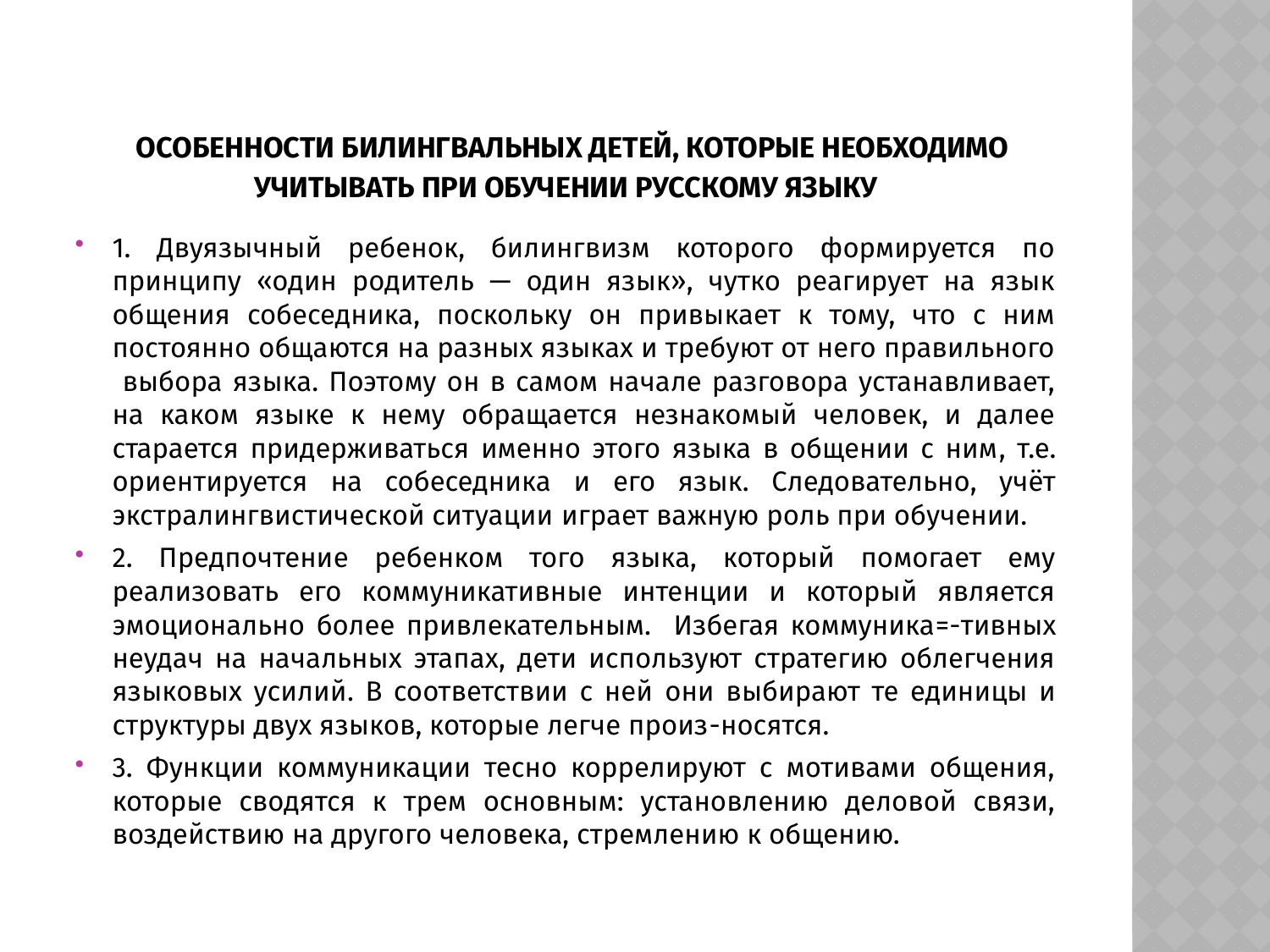

# Особенности билингвальных детей, которые необходимо учитывать при обучении русскому языку
1. Двуязычный ребенок, билингвизм которого формируется по принципу «один родитель — один язык», чутко реагирует на язык общения собеседника, поскольку он привыкает к тому, что с ним постоянно общаются на разных языках и требуют от него правильного  выбора языка. Поэтому он в самом начале разговора устанавливает, на каком языке к нему обращается незнакомый человек, и далее старается придерживаться именно этого языка в общении с ним, т.е. ориентируется на собеседника и его язык. Следовательно, учёт экстралингвистической ситуации играет важную роль при обучении.
2. Предпочтение ребенком того языка, который помогает ему реализовать его коммуникативные интенции и который является эмоционально более привлекательным.  Избегая коммуника=-тивных неудач на начальных этапах, дети используют стратегию облегчения языковых усилий. В соответствии с ней они выбирают те единицы и структуры двух языков, которые легче произ-носятся.
3. Функции коммуникации тесно коррелируют с мотивами общения, которые сводятся к трем основным: установлению деловой связи, воздействию на другого человека, стремлению к общению.